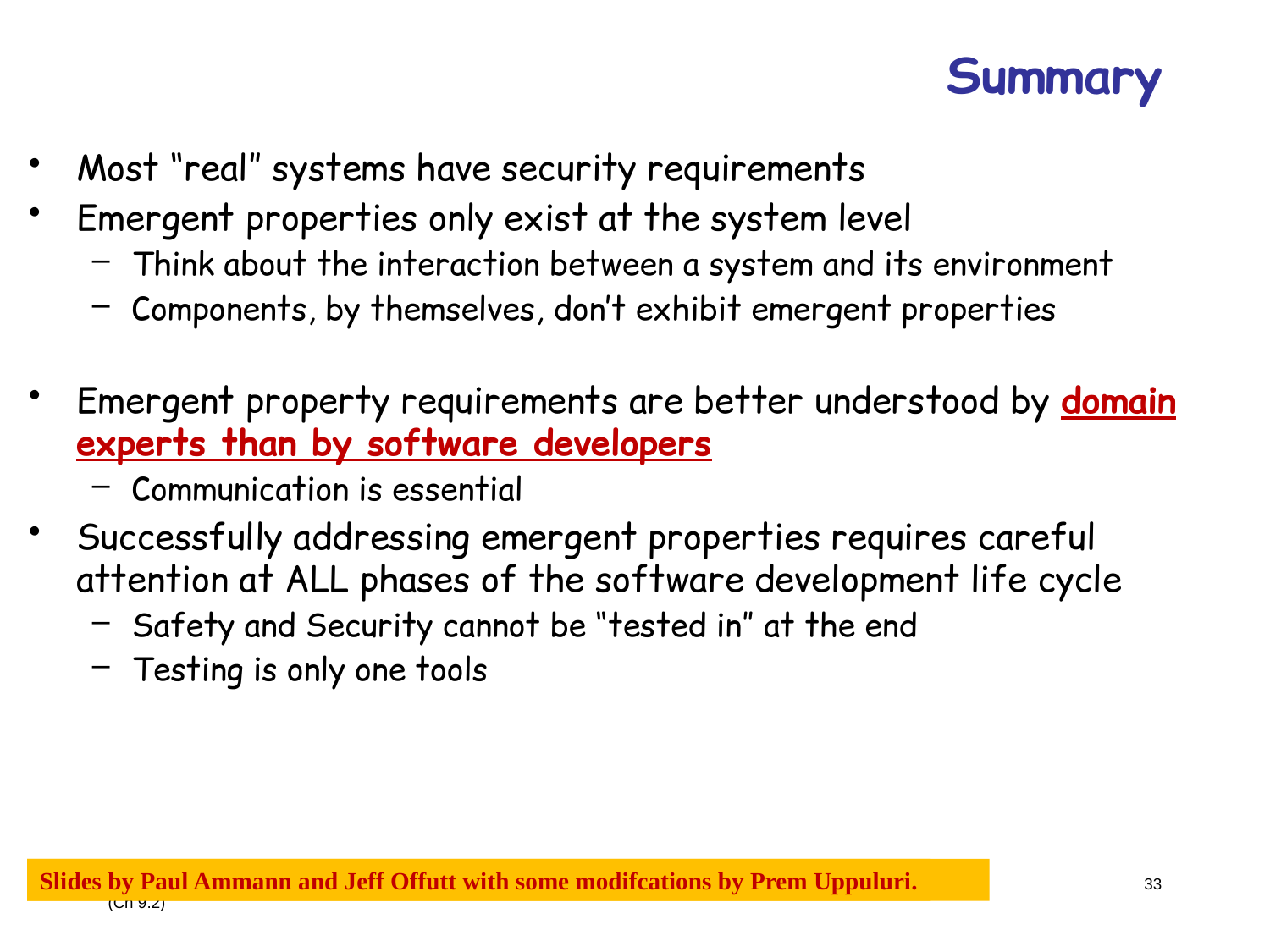

# Summary
Most “real” systems have security requirements
Emergent properties only exist at the system level
Think about the interaction between a system and its environment
Components, by themselves, don’t exhibit emergent properties

Emergent property requirements are better understood by domain experts than by software developers
Communication is essential
Successfully addressing emergent properties requires careful attention at ALL phases of the software development life cycle
Safety and Security cannot be “tested in” at the end
Testing is only one tools
Slides by Paul Ammann and Jeff Offutt with some modifcations by Prem Uppuluri.
Introduction to Software Testing  (Ch 9.2)
© Ammann & Offutt
33